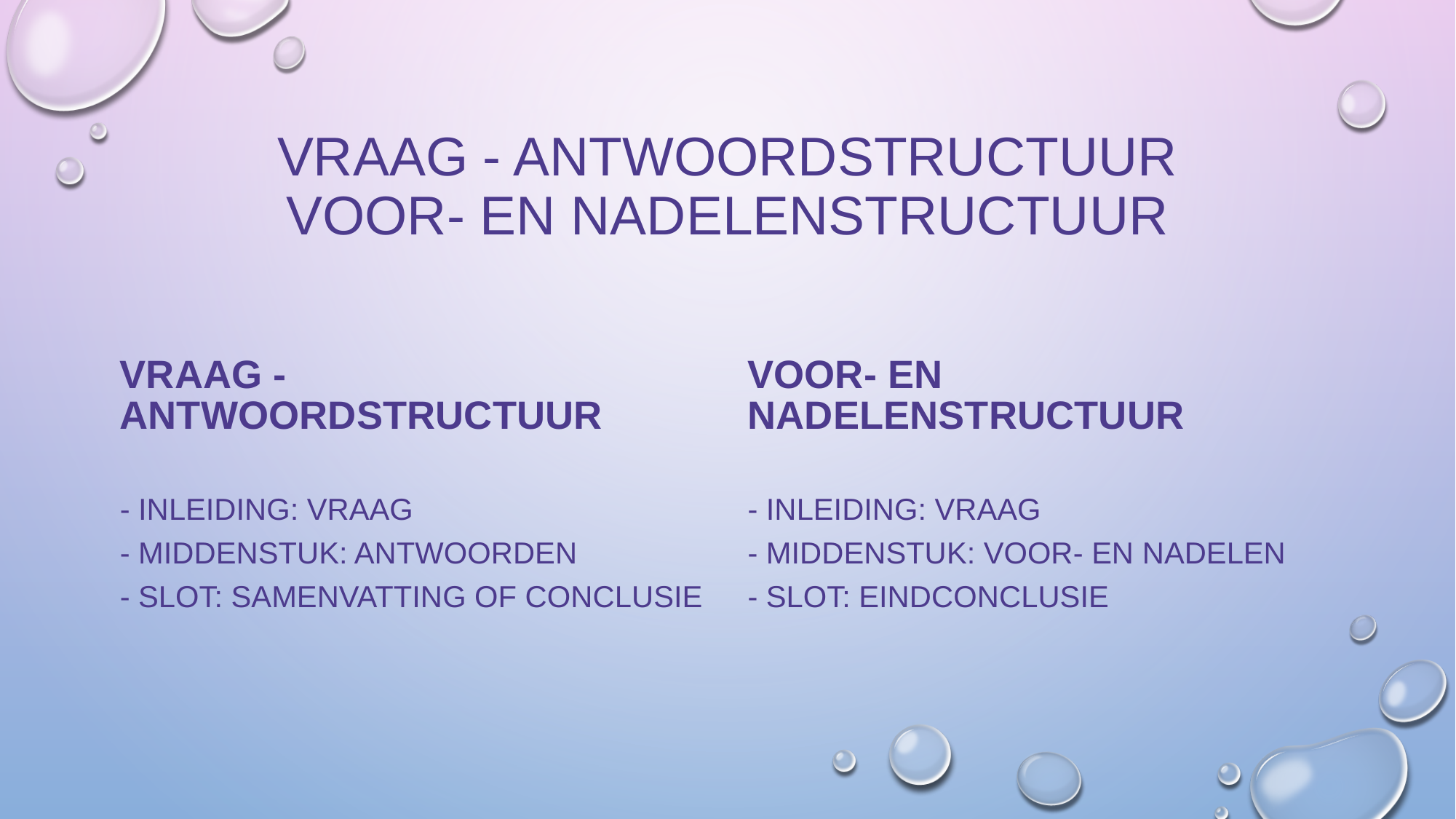

# Vraag - antwoordstructuur Voor- en nadelenstructuur
Vraag - antwoordstructuur
Voor- en nadelenstructuur
- Inleiding: vraag
- Middenstuk: antwoorden
- Slot: samenvatting of conclusie
- Inleiding: vraag
- Middenstuk: voor- en nadelen
- Slot: eindconclusie